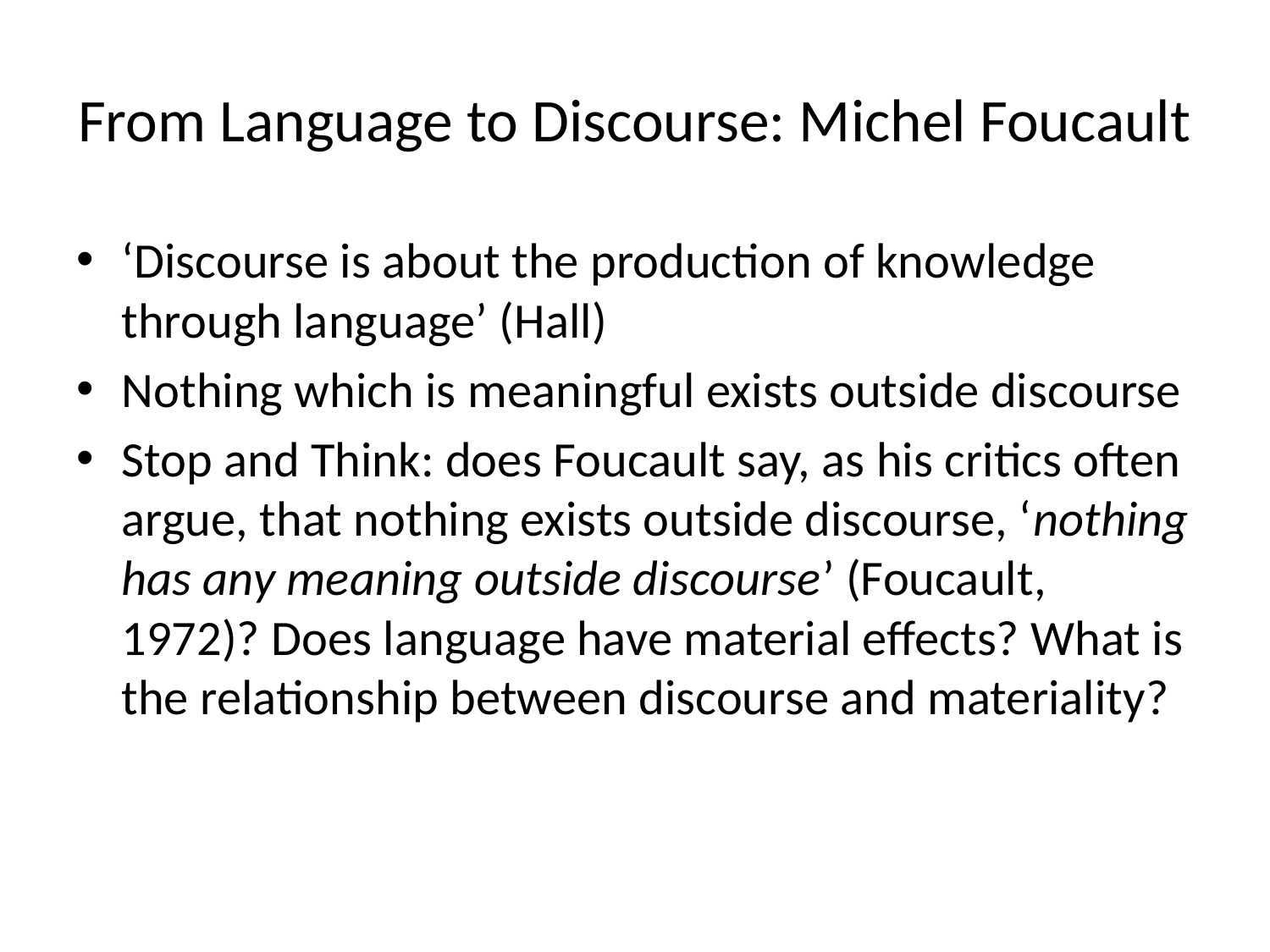

# From Language to Discourse: Michel Foucault
‘Discourse is about the production of knowledge through language’ (Hall)
Nothing which is meaningful exists outside discourse
Stop and Think: does Foucault say, as his critics often argue, that nothing exists outside discourse, ‘nothing has any meaning outside discourse’ (Foucault, 1972)? Does language have material effects? What is the relationship between discourse and materiality?